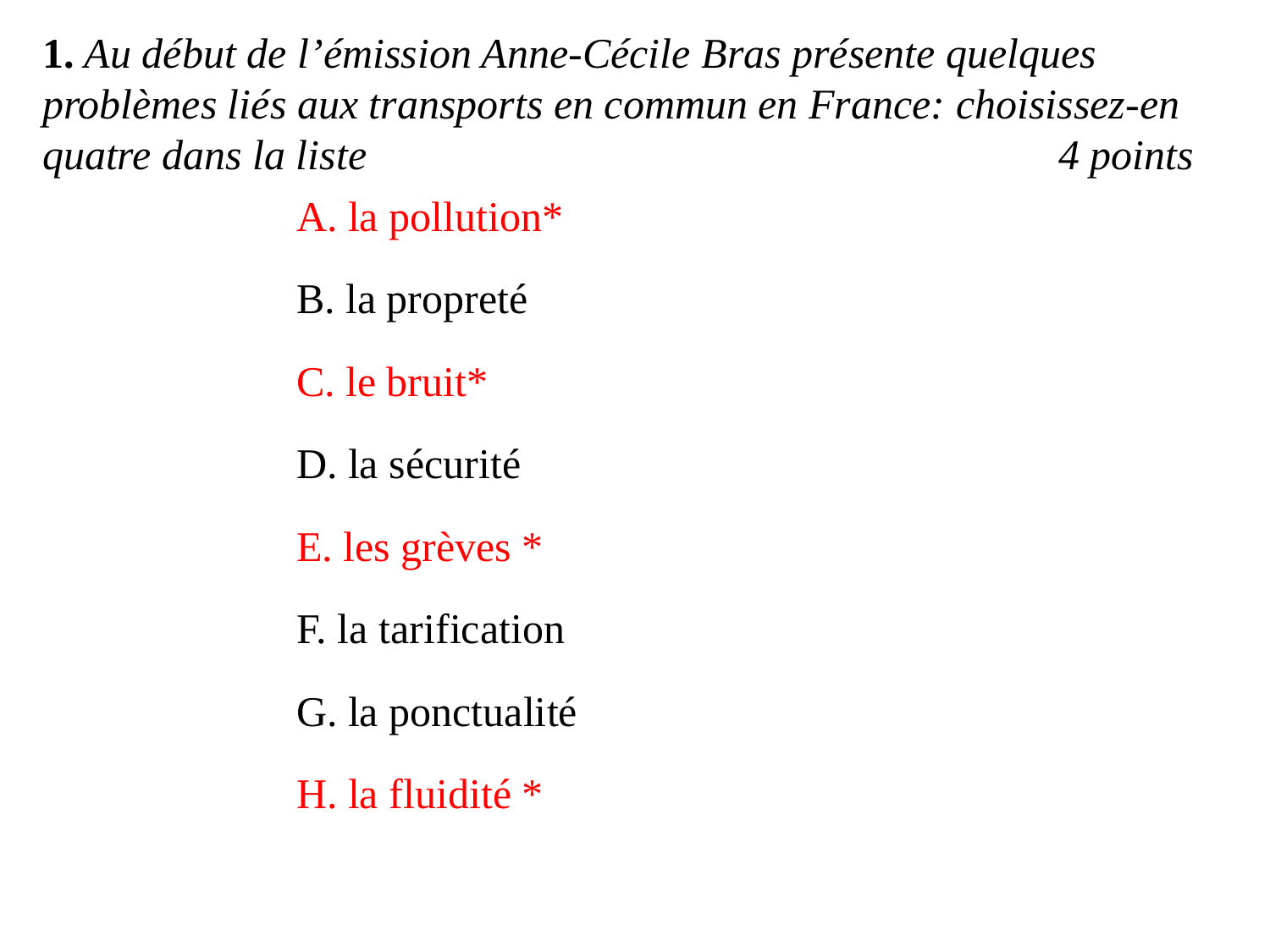

1. Au début de l’émission Anne-Cécile Bras présente quelques problèmes liés aux transports en commun en France: choisissez-en quatre dans la liste						4 points
A. la pollution*
B. la propreté
C. le bruit*
D. la sécurité
E. les grèves *
F. la tarification
G. la ponctualité
H. la fluidité *